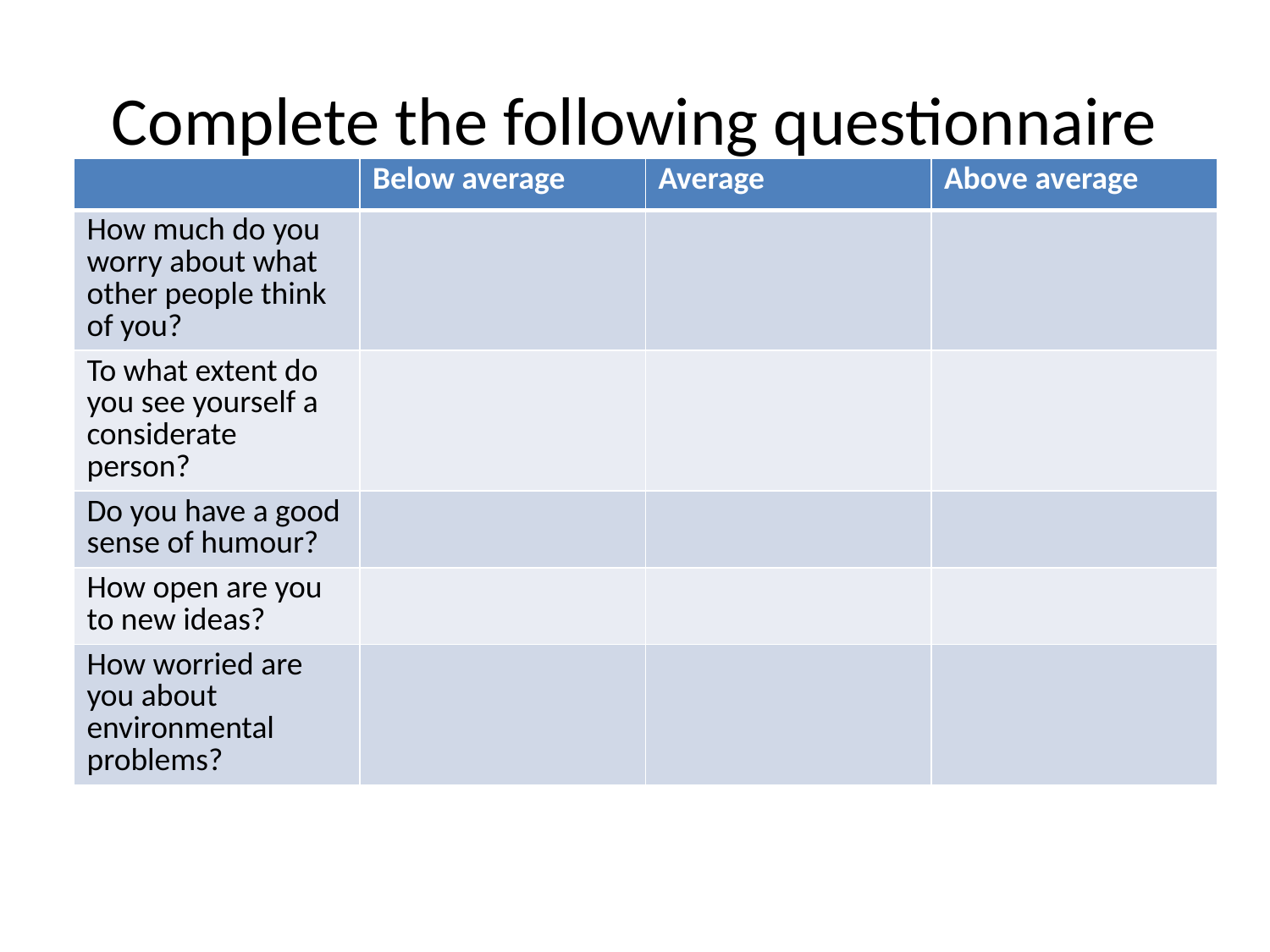

# Complete the following questionnaire
|  | Below average | Average | Above average |
| --- | --- | --- | --- |
| How much do you worry about what other people think of you? |  |  |  |
| To what extent do you see yourself a considerate person? |  |  |  |
| Do you have a good sense of humour? |  |  |  |
| How open are you to new ideas? |  |  |  |
| How worried are you about environmental problems? |  |  |  |